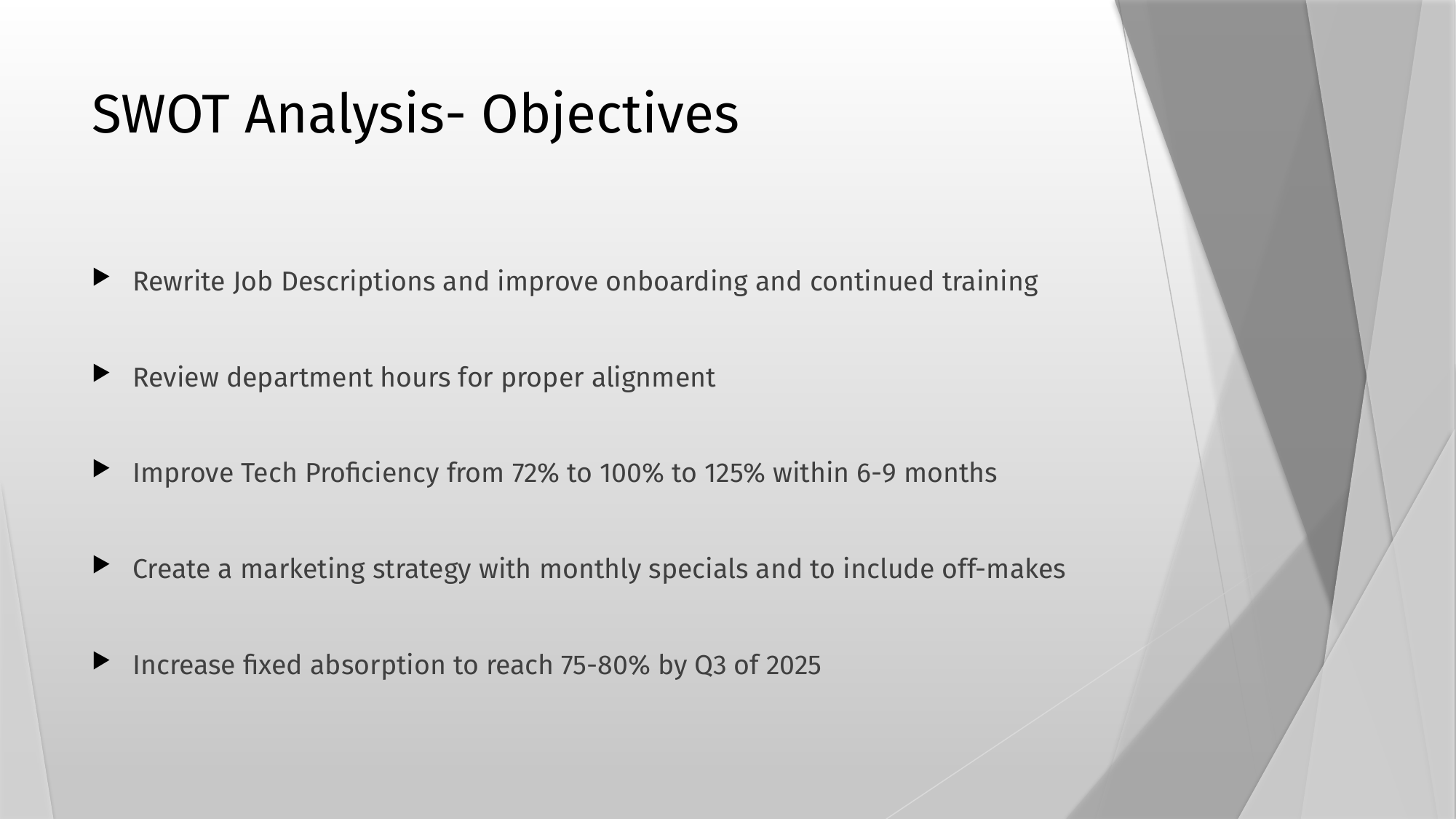

# SWOT Analysis- Objectives
Rewrite Job Descriptions and improve onboarding and continued training

Review department hours for proper alignment

Improve Tech Proficiency from 72% to 100% to 125% within 6-9 months

Create a marketing strategy with monthly specials and to include off-makes

Increase fixed absorption to reach 75-80% by Q3 of 2025